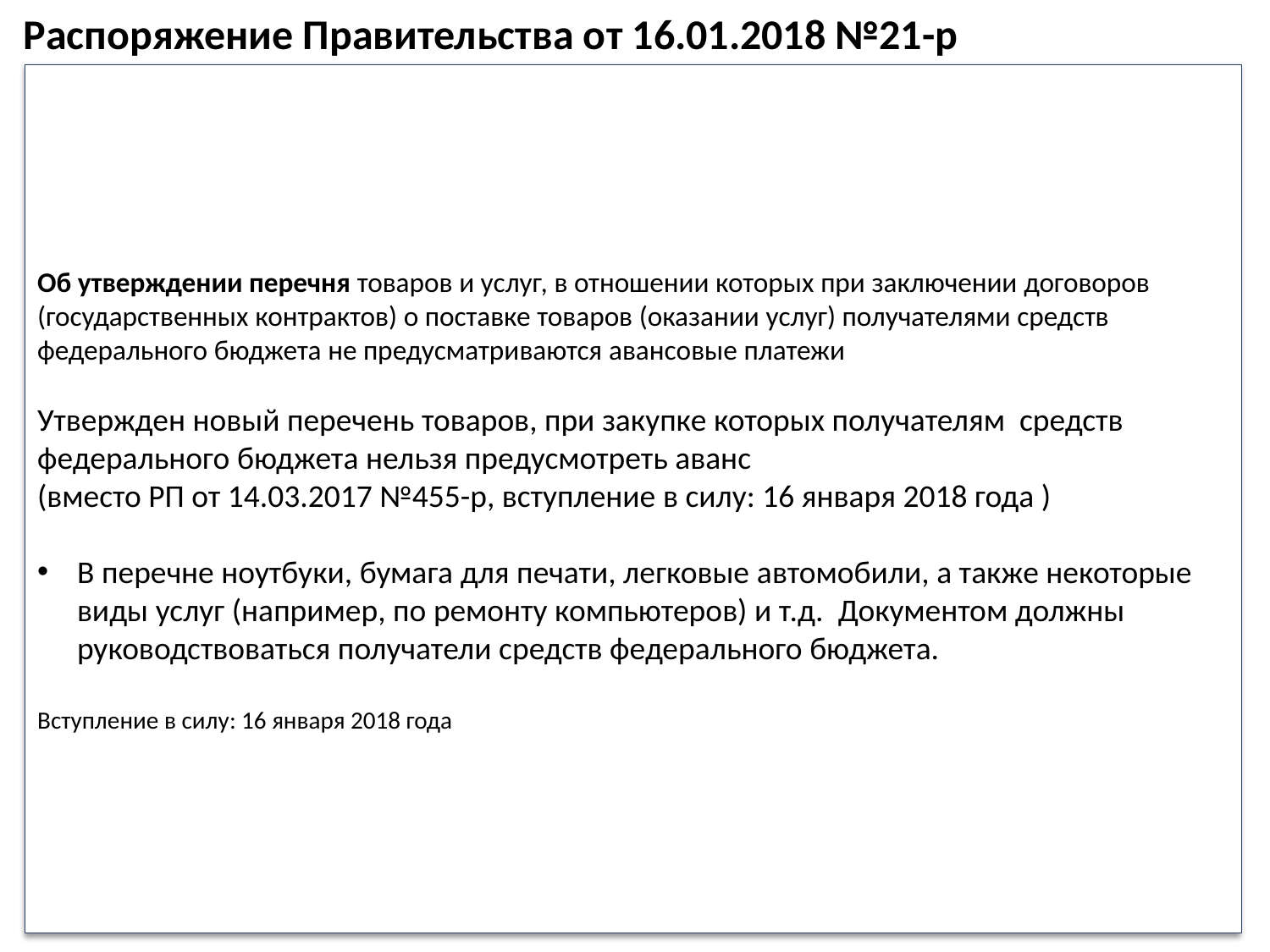

Распоряжение Правительства от 16.01.2018 №21-р
Об утверждении перечня товаров и услуг, в отношении которых при заключении договоров (государственных контрактов) о поставке товаров (оказании услуг) получателями средств федерального бюджета не предусматриваются авансовые платежи

Утвержден новый перечень товаров, при закупке которых получателям  средств федерального бюджета нельзя предусмотреть аванс
(вместо РП от 14.03.2017 №455-р, вступление в силу: 16 января 2018 года )

В перечне ноутбуки, бумага для печати, легковые автомобили, а также некоторые виды услуг (например, по ремонту компьютеров) и т.д.  Документом должны руководствоваться получатели средств федерального бюджета.

Вступление в силу: 16 января 2018 года
31